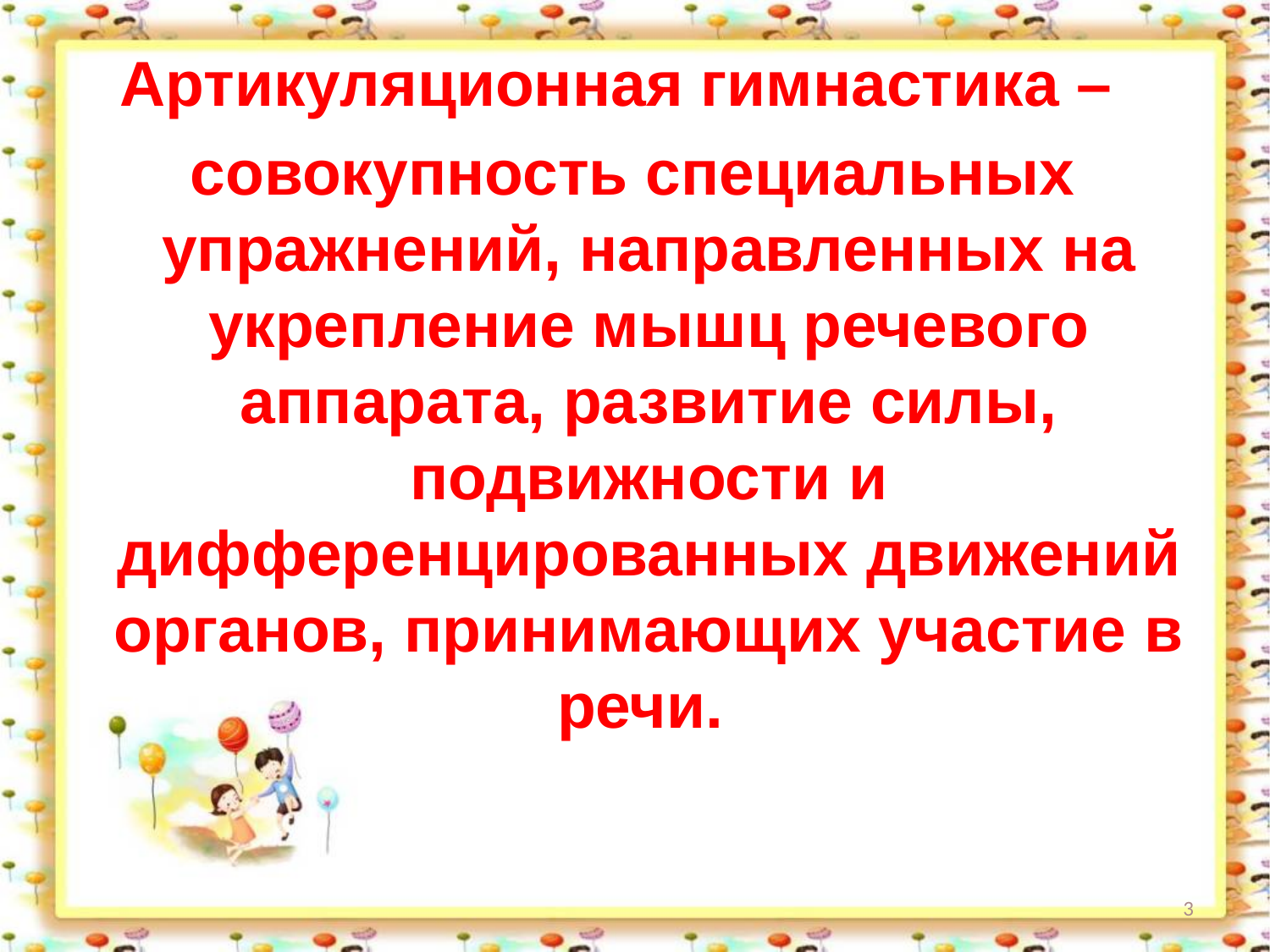

Артикуляционная гимнастика –
 совокупность специальных упражнений, направленных на укрепление мышц речевого аппарата, развитие силы, подвижности и дифференцированных движений органов, принимающих участие в речи.
3